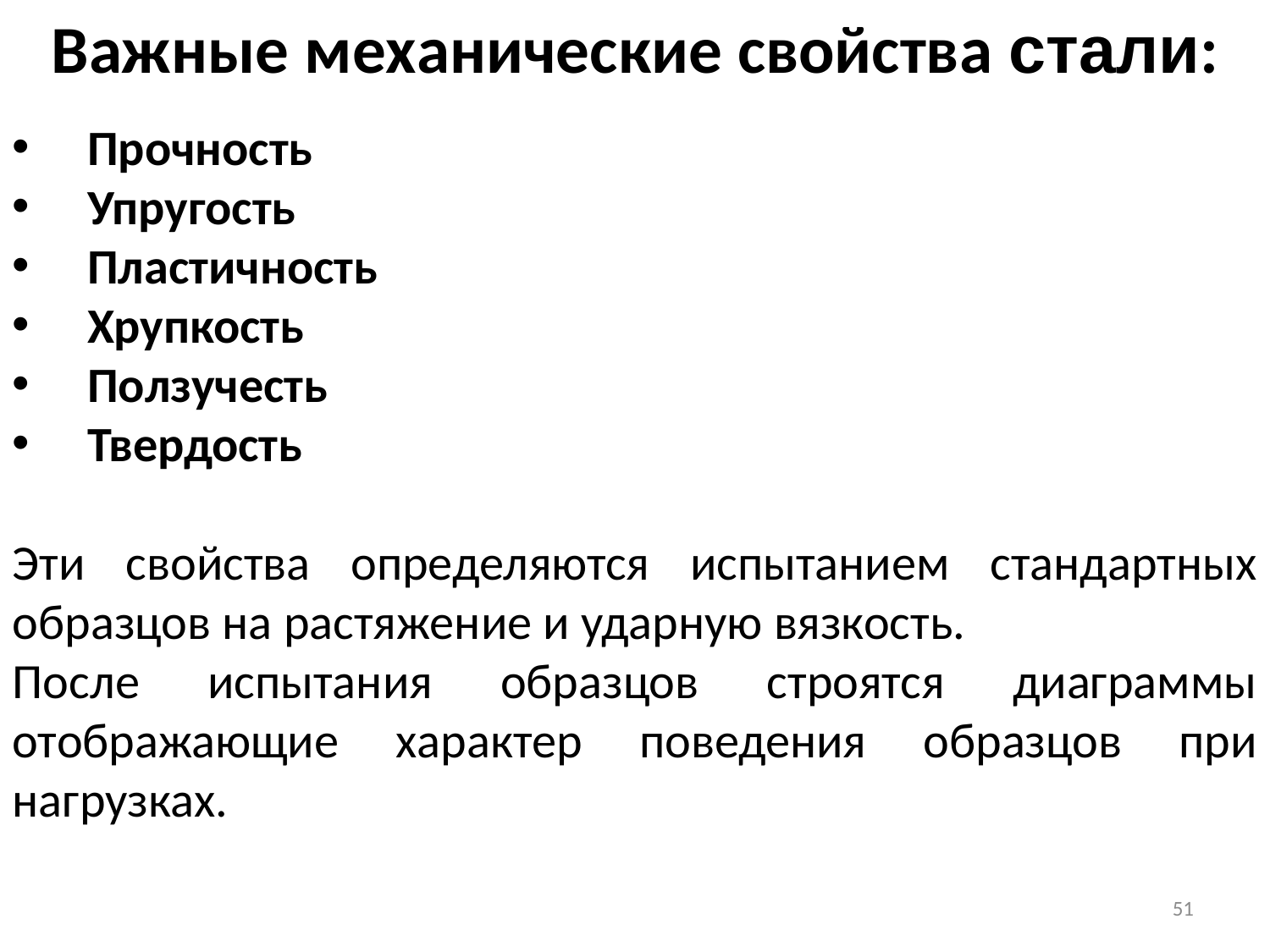

Важные механические свойства стали:

    Прочность
    Упругость
    Пластичность
    Хрупкость
    Ползучесть
    Твердость

Эти свойства определяются испытанием стандартных образцов на растяжение и ударную вязкость.
После испытания образцов строятся диаграммы отображающие характер поведения образцов при нагрузках.

51